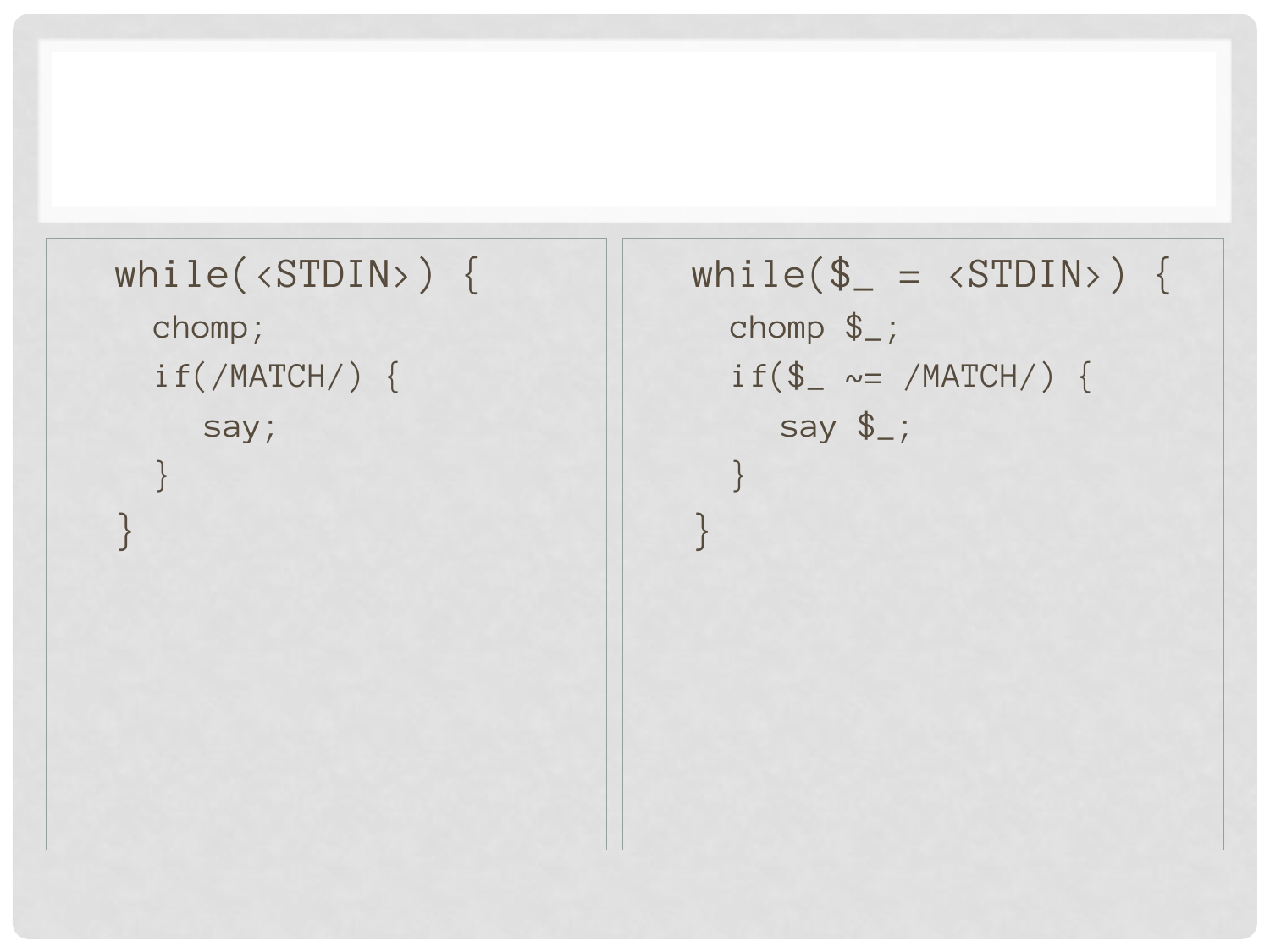

#
while(<STDIN>) {
chomp;
if(/MATCH/) {
say;
}
}

while($_ = <STDIN>) {
chomp $_;
if($_ ~= /MATCH/) {
say $_;
}
}